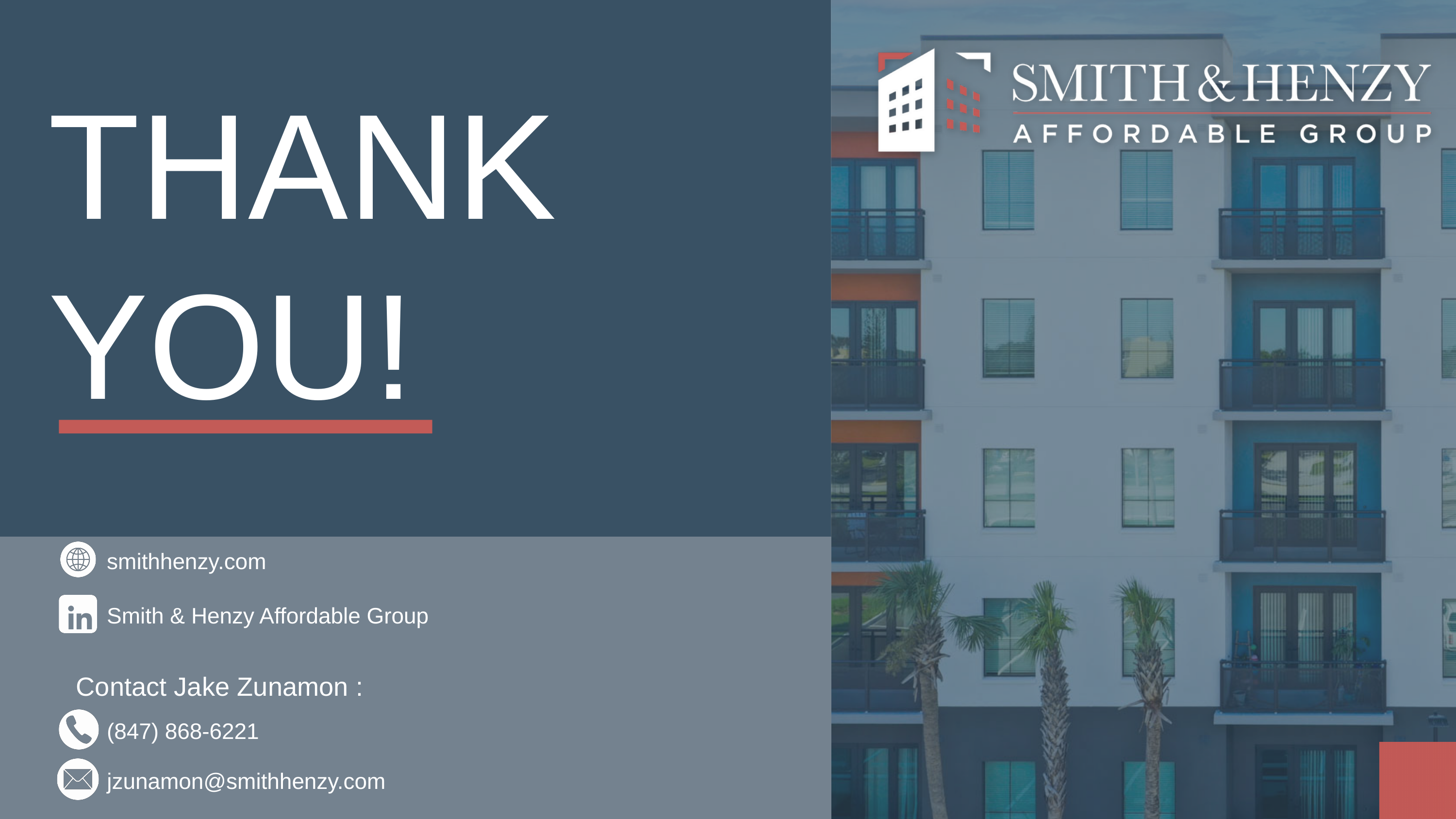

THANK
YOU!

smithhenzy.com

Smith & Henzy Affordable Group
Contact Jake Zunamon :

(847) 868-6221

jzunamon@smithhenzy.com